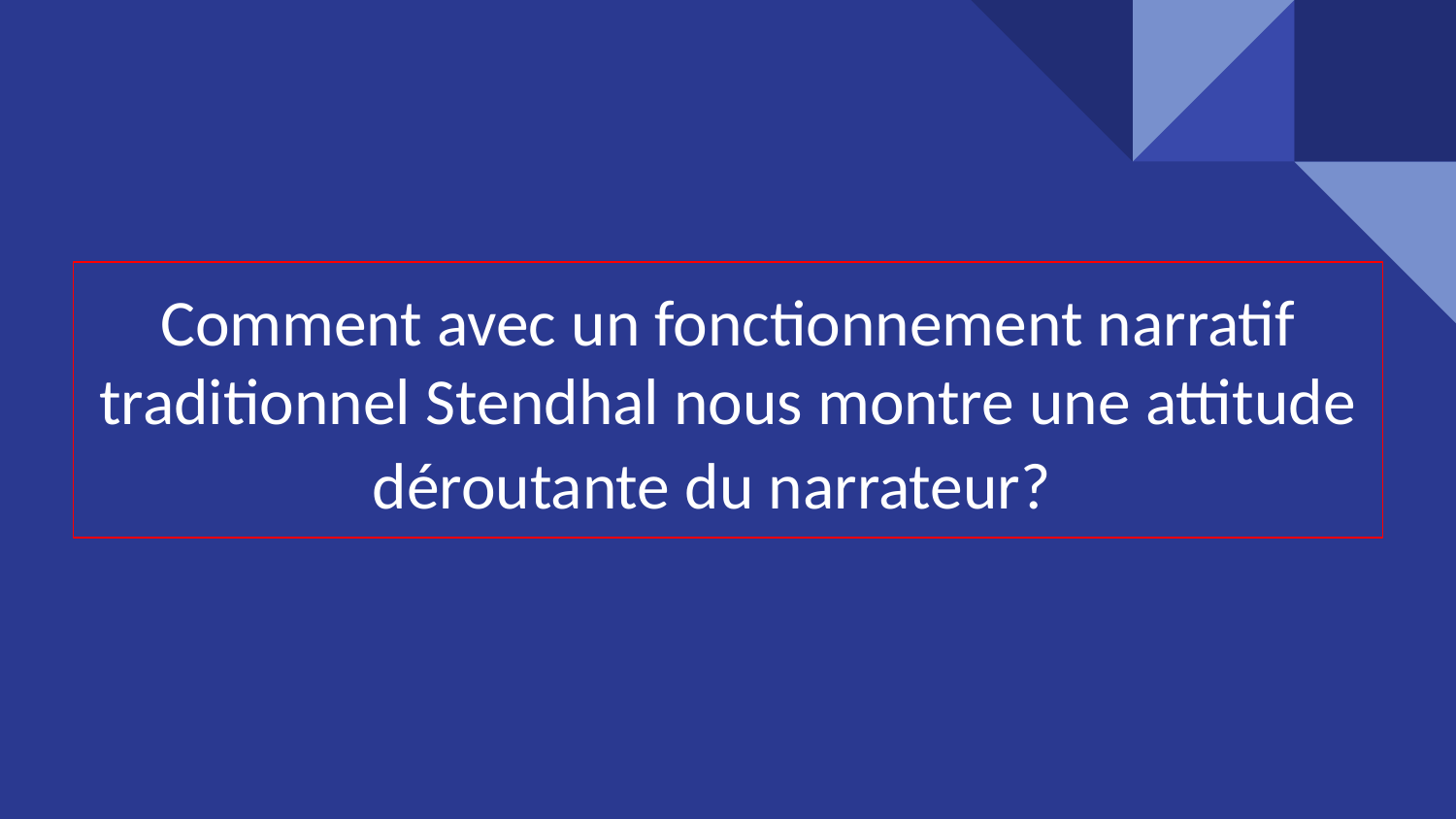

# Comment avec un fonctionnement narratif traditionnel Stendhal nous montre une attitude déroutante du narrateur?